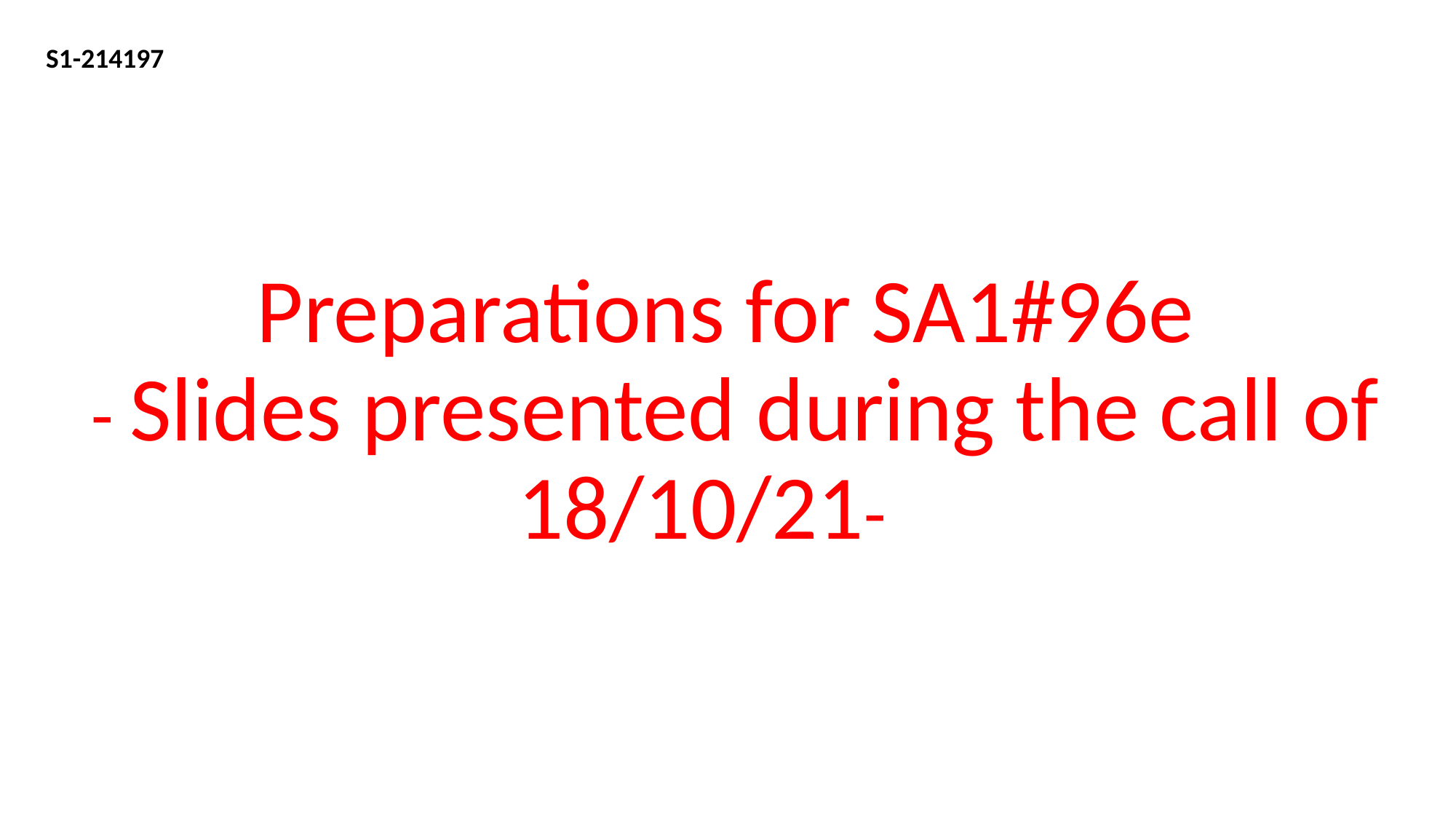

S1-214197
Preparations for SA1#96e
- Slides presented during the call of 18/10/21-